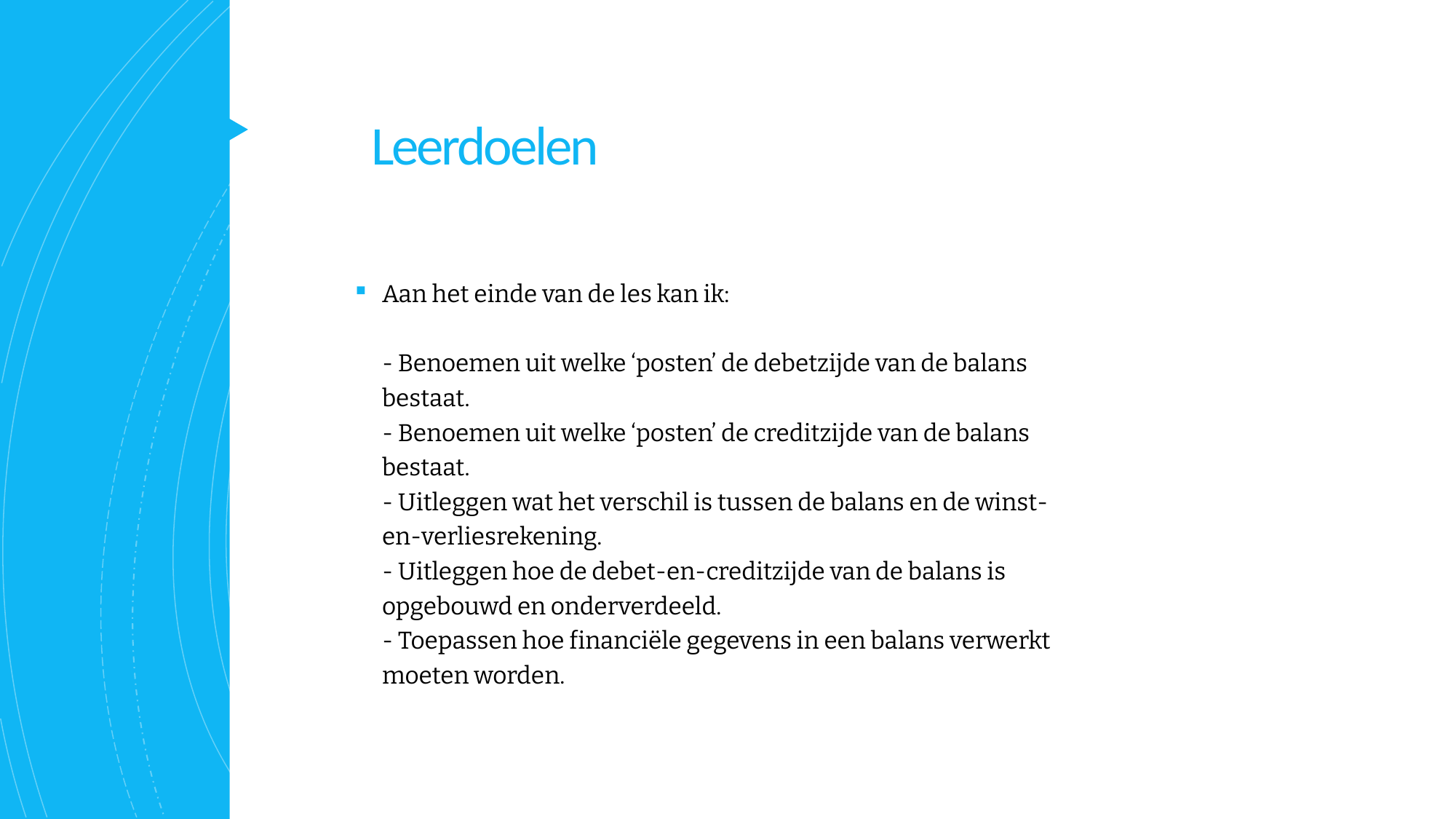

# Leerdoelen

Aan het einde van de les kan ik:
- Benoemen uit welke ‘posten’ de debetzijde van de balans bestaat.
- Benoemen uit welke ‘posten’ de creditzijde van de balans bestaat.
- Uitleggen wat het verschil is tussen de balans en de winst-en-verliesrekening.
- Uitleggen hoe de debet-en-creditzijde van de balans is opgebouwd en onderverdeeld.
- Toepassen hoe financiële gegevens in een balans verwerkt moeten worden.